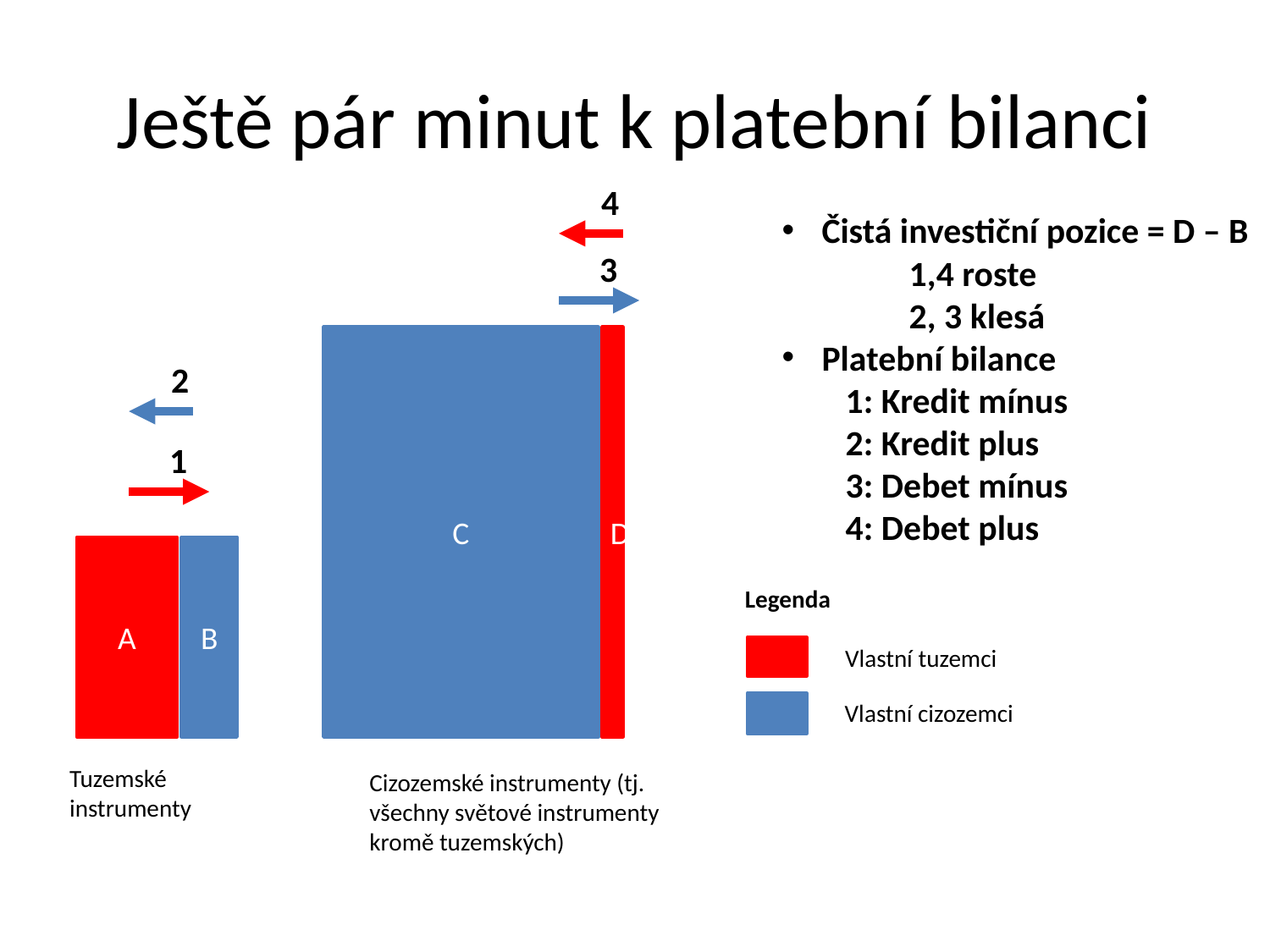

Ještě pár minut k platební bilanci
4
Čistá investiční pozice = D – B
	1,4 roste
	2, 3 klesá
Platební bilance
1: Kredit mínus
2: Kredit plus
3: Debet mínus
4: Debet plus
3
C
D
2
1
A
B
Legenda
Vlastní tuzemci

Vlastní cizozemci

Tuzemské instrumenty
Cizozemské instrumenty (tj. všechny světové instrumenty kromě tuzemských)